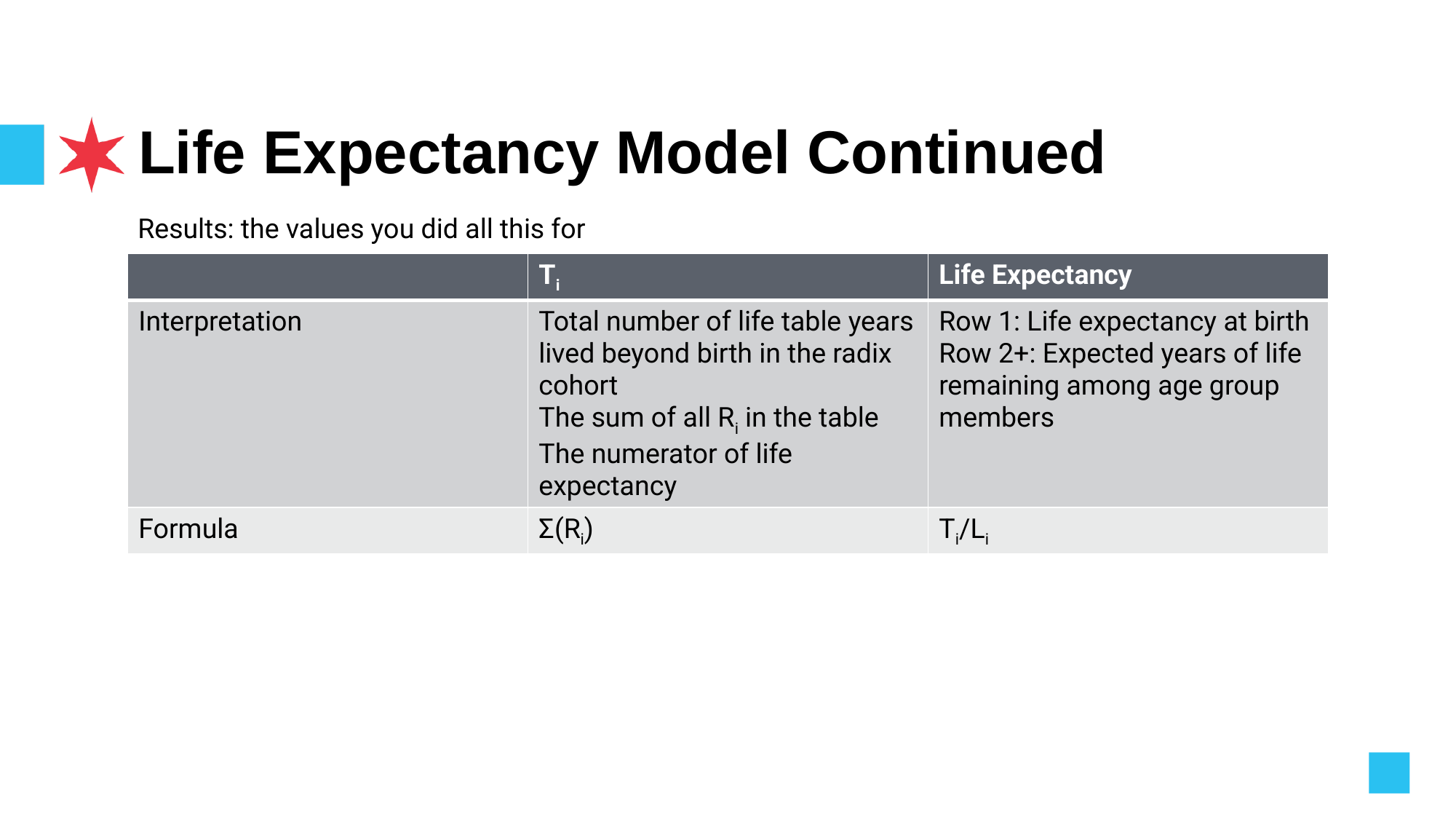

# Life Expectancy Model Continued
Results: the values you did all this for
|  | Ti | Life Expectancy |
| --- | --- | --- |
| Interpretation | Total number of life table years lived beyond birth in the radix cohort The sum of all Ri in the table The numerator of life expectancy | Row 1: Life expectancy at birth Row 2+: Expected years of life remaining among age group members |
| Formula | Σ(Ri) | Ti/Li |